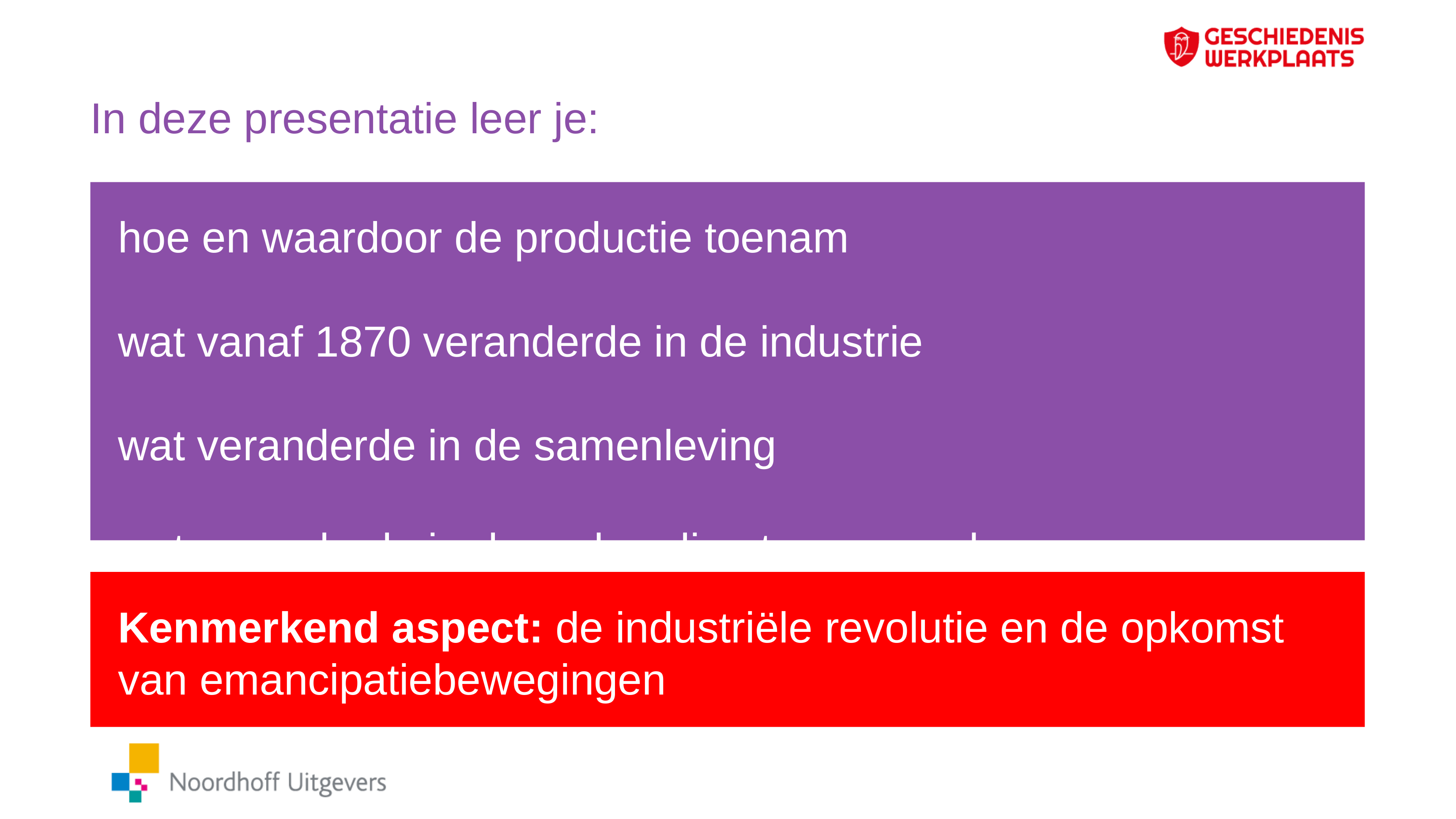

# In deze presentatie leer je:
hoe en waardoor de productie toenam

wat vanaf 1870 veranderde in de industrie

wat veranderde in de samenleving

wat veranderde in de verhouding tussen werkgevers en werknemers
Kenmerkend aspect: de industriële revolutie en de opkomst van emancipatiebewegingen